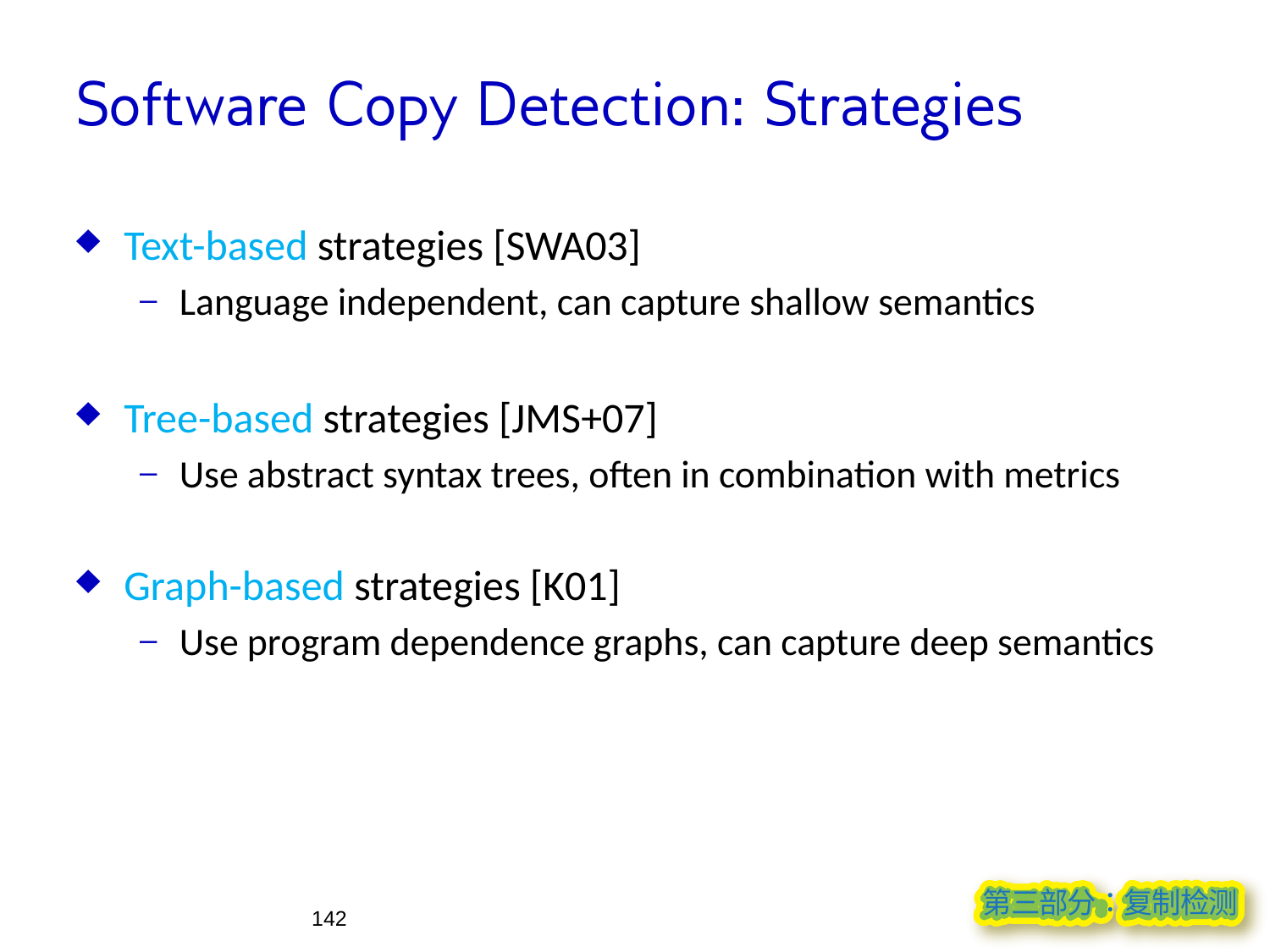

# Software Copy Detection: Strategies
Text-based strategies [SWA03]
Language independent, can capture shallow semantics

Tree-based strategies [JMS+07]
Use abstract syntax trees, often in combination with metrics

Graph-based strategies [K01]
Use program dependence graphs, can capture deep semantics
142